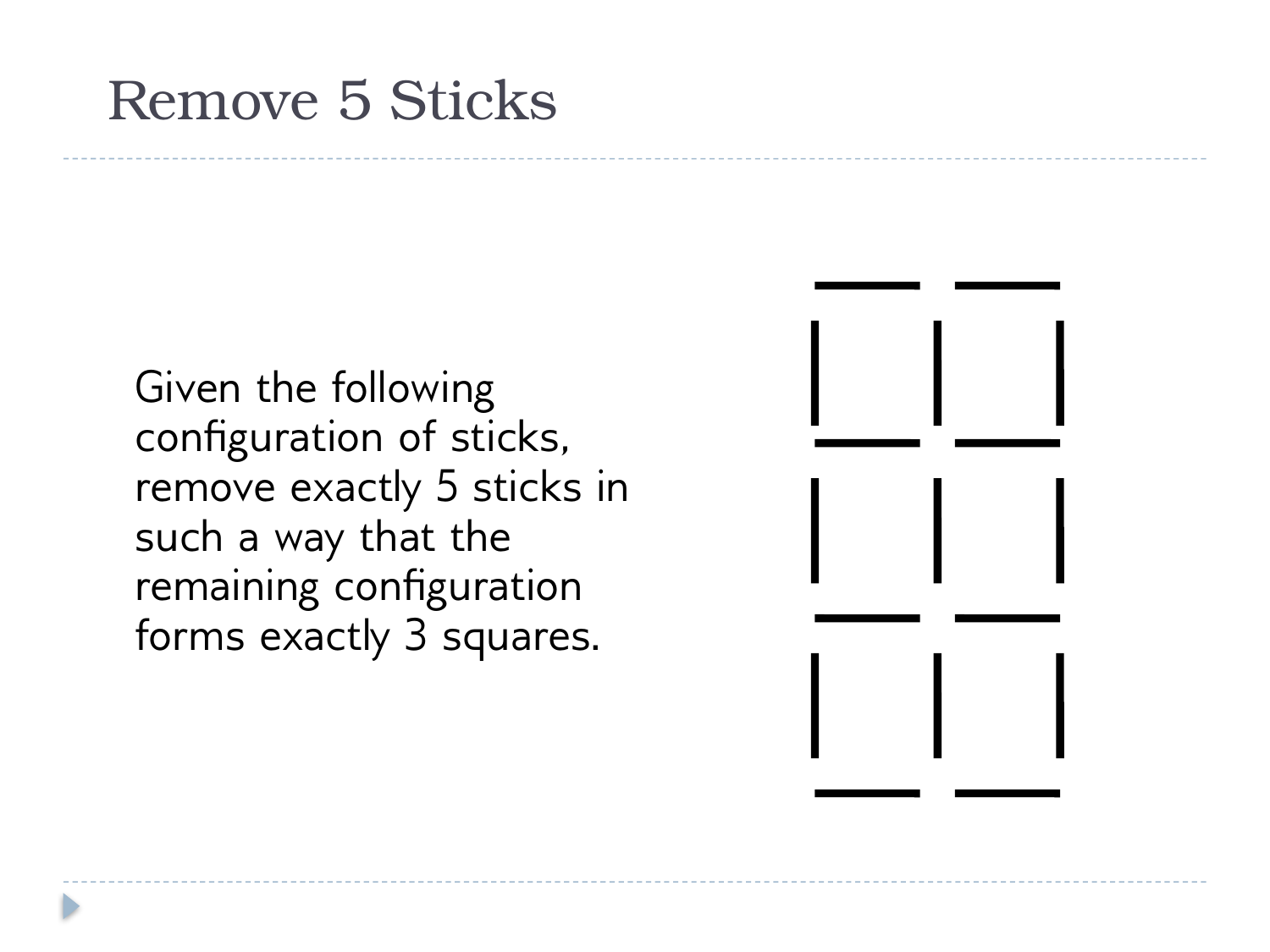

# Remove 5 Sticks

	Given the following configuration of sticks, remove exactly 5 sticks in such a way that the remaining configuration forms exactly 3 squares.